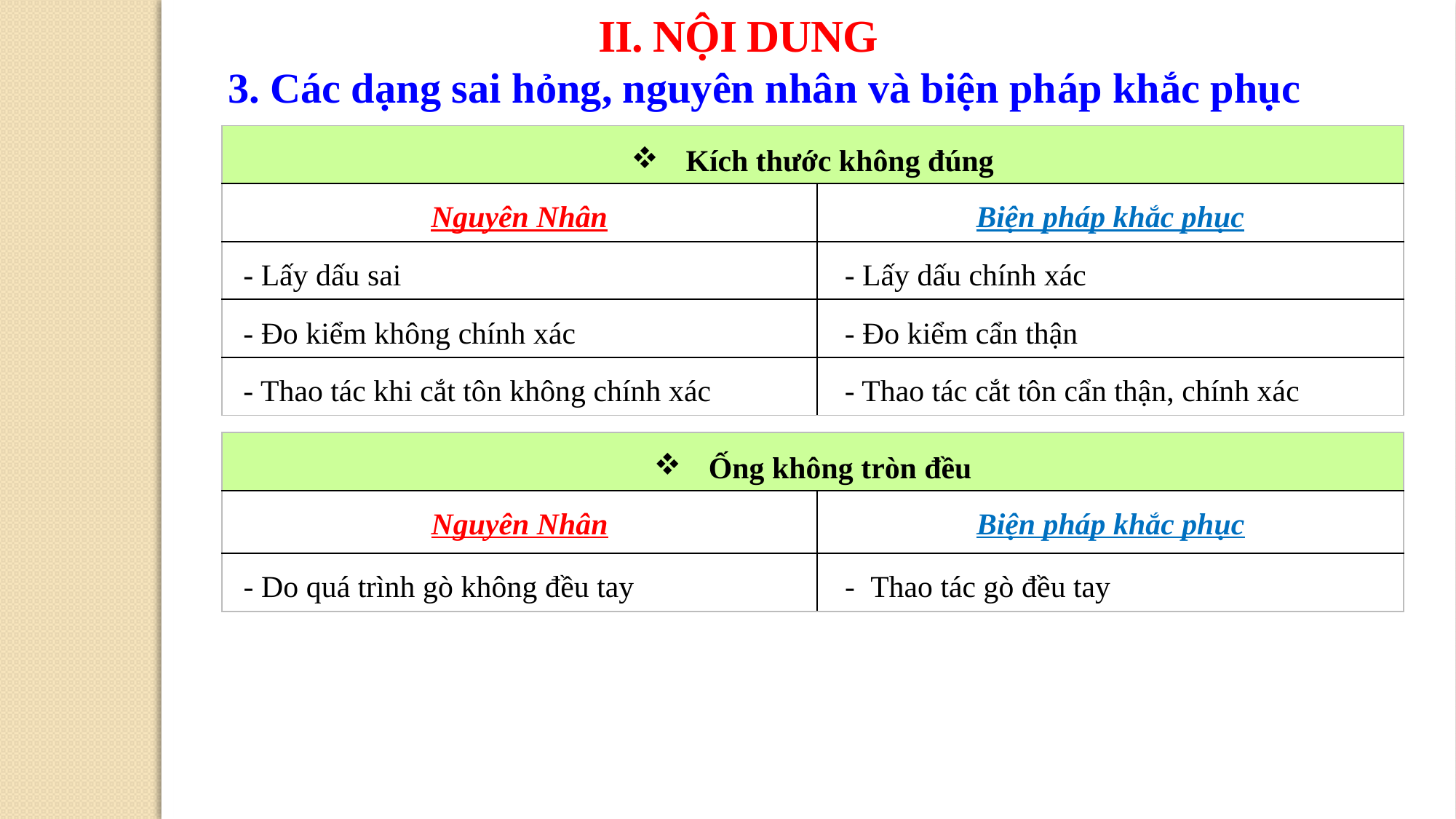

II. NỘI DUNG

3. Các dạng sai hỏng, nguyên nhân và biện pháp khắc phục
| Kích thước không đúng |  |
| --- | --- |
| Nguyên Nhân | Biện pháp khắc phục |
| - Lấy dấu sai | - Lấy dấu chính xác |
| - Đo kiểm không chính xác | - Đo kiểm cẩn thận |
| - Thao tác khi cắt tôn không chính xác | - Thao tác cắt tôn cẩn thận, chính xác |
| Ống không tròn đều |  |
| --- | --- |
| Nguyên Nhân | Biện pháp khắc phục |
| - Do quá trình gò không đều tay | - Thao tác gò đều tay |